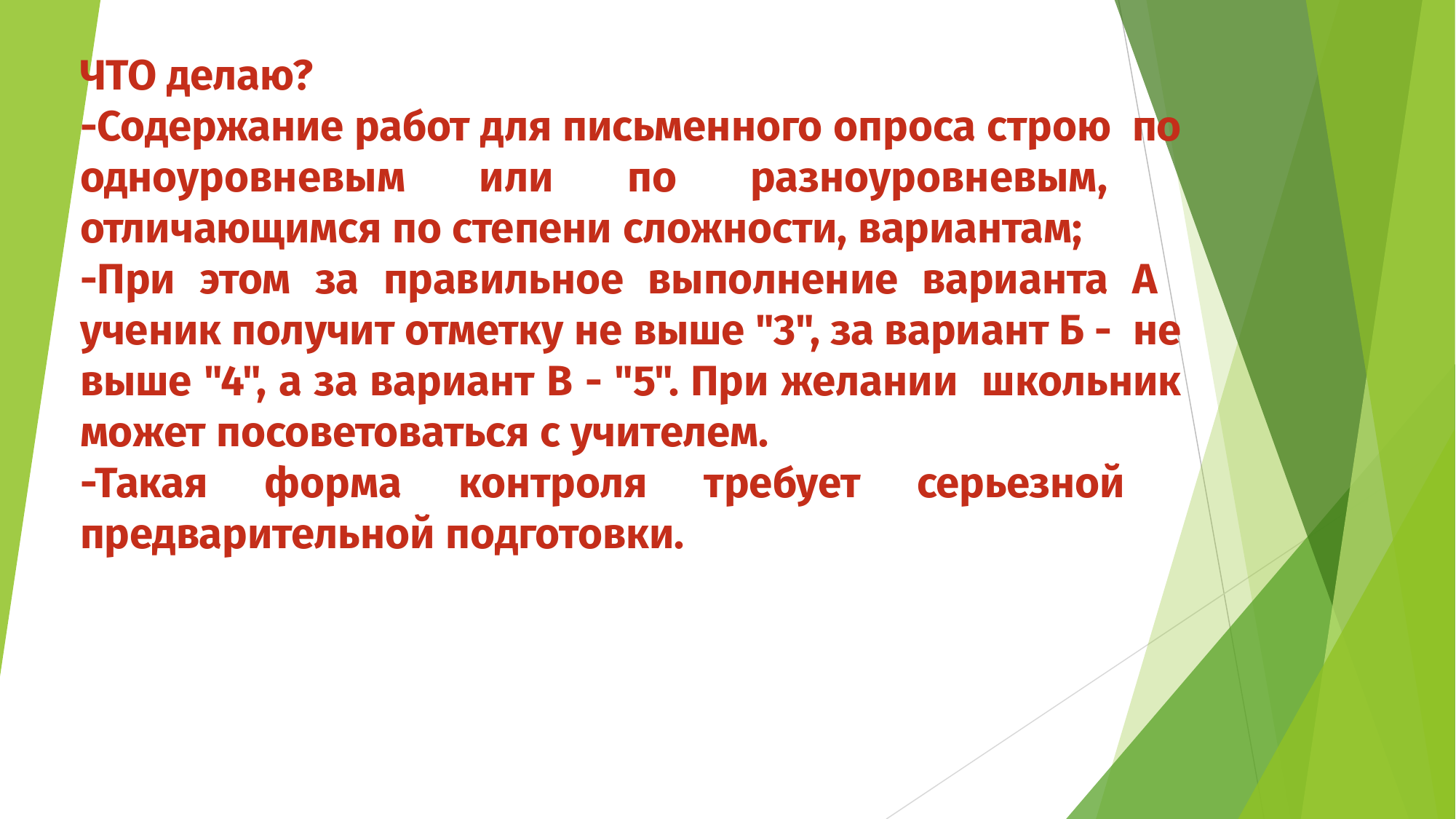

ЧТО делаю?
-Содержание работ для письменного опроса строю  по одноуровневым или по разноуровневым,  отличающимся по степени сложности, вариантам;
-При этом за правильное выполнение варианта А  ученик получит отметку не выше "3", за вариант Б -  не выше "4", а за вариант В - "5". При желании  школьник может посоветоваться с учителем.
-Такая форма контроля требует серьезной  предварительной подготовки.